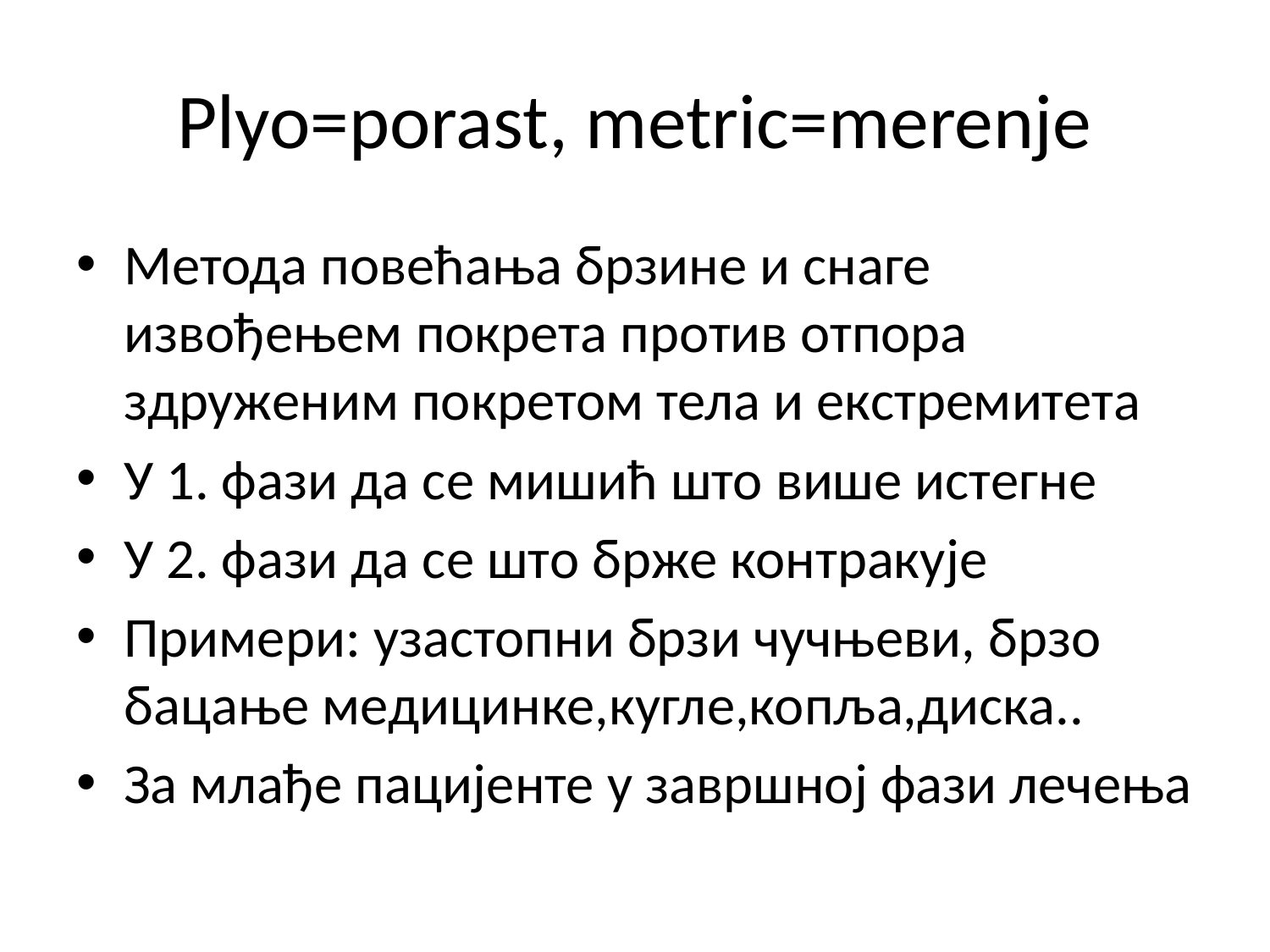

# Plyo=porast, metric=merenje
Метода повећања брзине и снаге извођењем покрета против отпора здруженим покретом тела и екстремитета
У 1. фази да се мишић што више истегне
У 2. фази да се што брже контракује
Примери: узастопни брзи чучњеви, брзо бацање медицинке,кугле,копља,диска..
За млађе пацијенте у завршној фази лечења